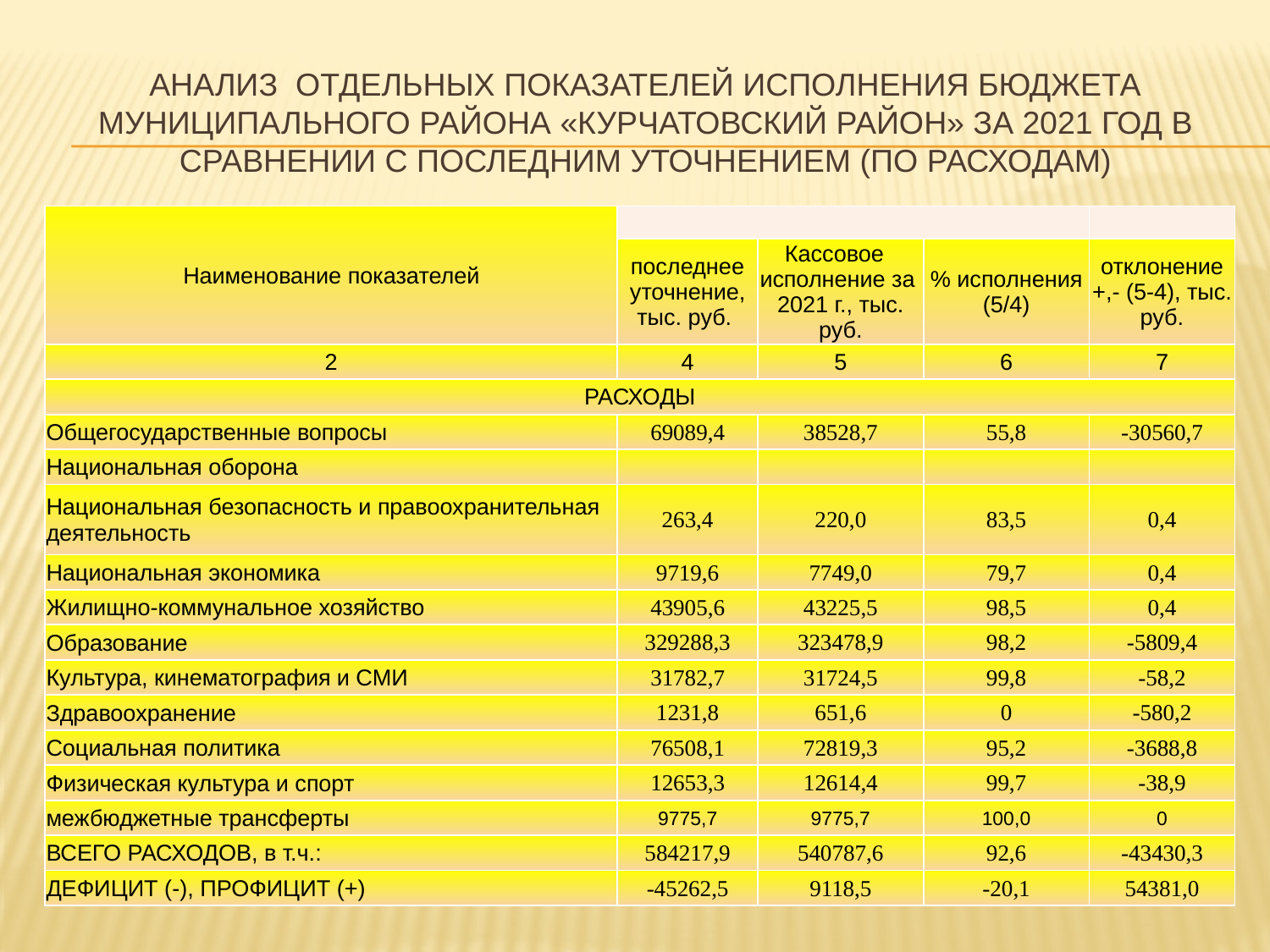

# Анализ  отдельных показателей исполнения бюджета муниципального района «Курчатовский район» за 2021 год в сравнении с последним уточнением (по расходам)
| Наименование показателей |  |  |  |  |
| --- | --- | --- | --- | --- |
|  | последнее уточнение, тыс. руб. | Кассовое исполнение за 2021 г., тыс. руб. | % исполнения (5/4) | отклонение +,- (5-4), тыс. руб. |
| 2 | 4 | 5 | 6 | 7 |
| РАСХОДЫ |  |  |  |  |
| Общегосударственные вопросы | 69089,4 | 38528,7 | 55,8 | -30560,7 |
| Национальная оборона |  |  |  |  |
| Национальная безопасность и правоохранительная деятельность | 263,4 | 220,0 | 83,5 | 0,4 |
| Национальная экономика | 9719,6 | 7749,0 | 79,7 | 0,4 |
| Жилищно-коммунальное хозяйство | 43905,6 | 43225,5 | 98,5 | 0,4 |
| Образование | 329288,3 | 323478,9 | 98,2 | -5809,4 |
| Культура, кинематография и СМИ | 31782,7 | 31724,5 | 99,8 | -58,2 |
| Здравоохранение | 1231,8 | 651,6 | 0 | -580,2 |
| Социальная политика | 76508,1 | 72819,3 | 95,2 | -3688,8 |
| Физическая культура и спорт | 12653,3 | 12614,4 | 99,7 | -38,9 |
| межбюджетные трансферты | 9775,7 | 9775,7 | 100,0 | 0 |
| ВСЕГО РАСХОДОВ, в т.ч.: | 584217,9 | 540787,6 | 92,6 | -43430,3 |
| ДЕФИЦИТ (-), ПРОФИЦИТ (+) | -45262,5 | 9118,5 | -20,1 | 54381,0 |